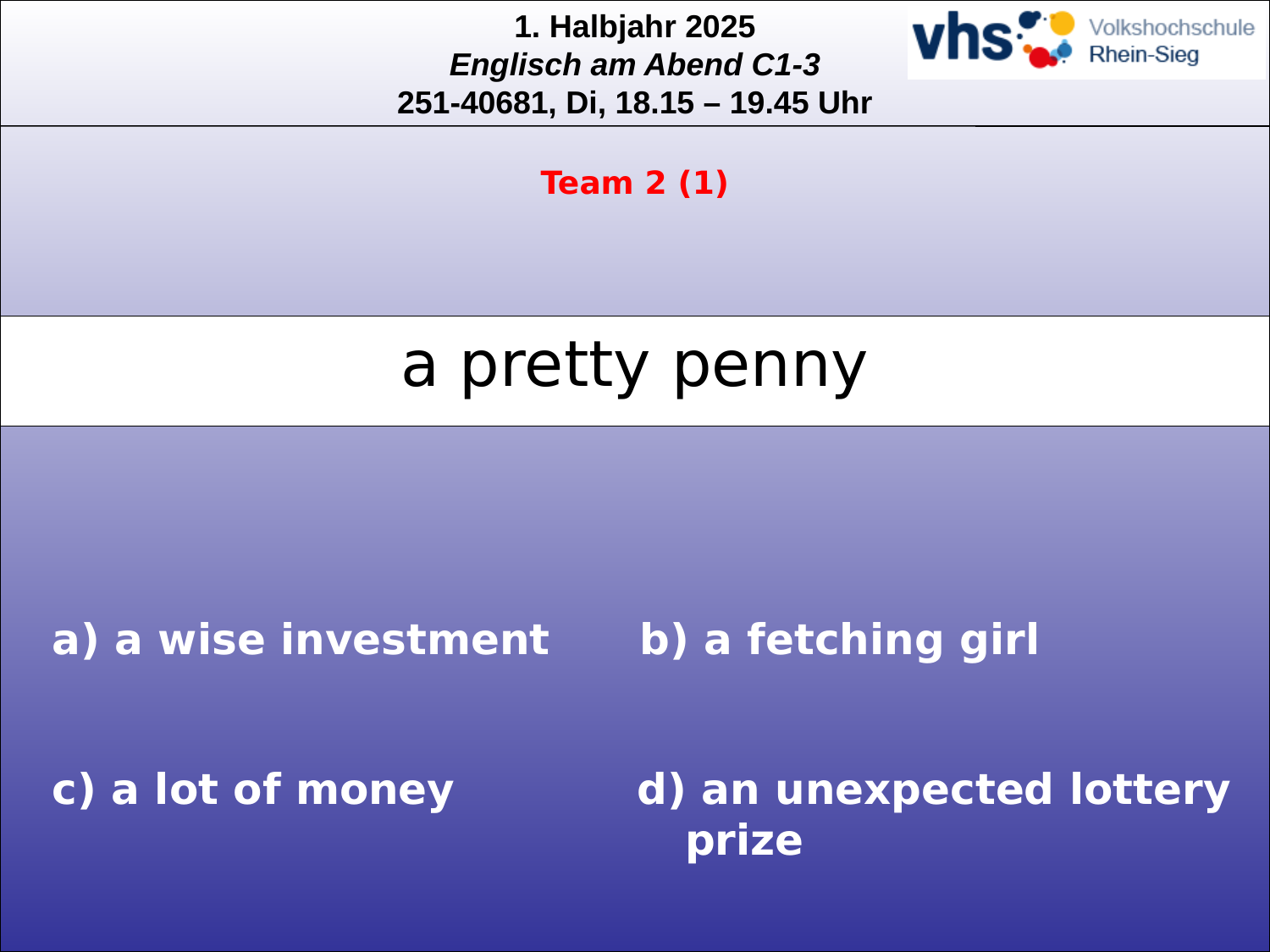

Team 2 (1)
# a pretty penny
 a wise investment
b) a fetching girl
c) a lot of money
d) an unexpected lottery prize